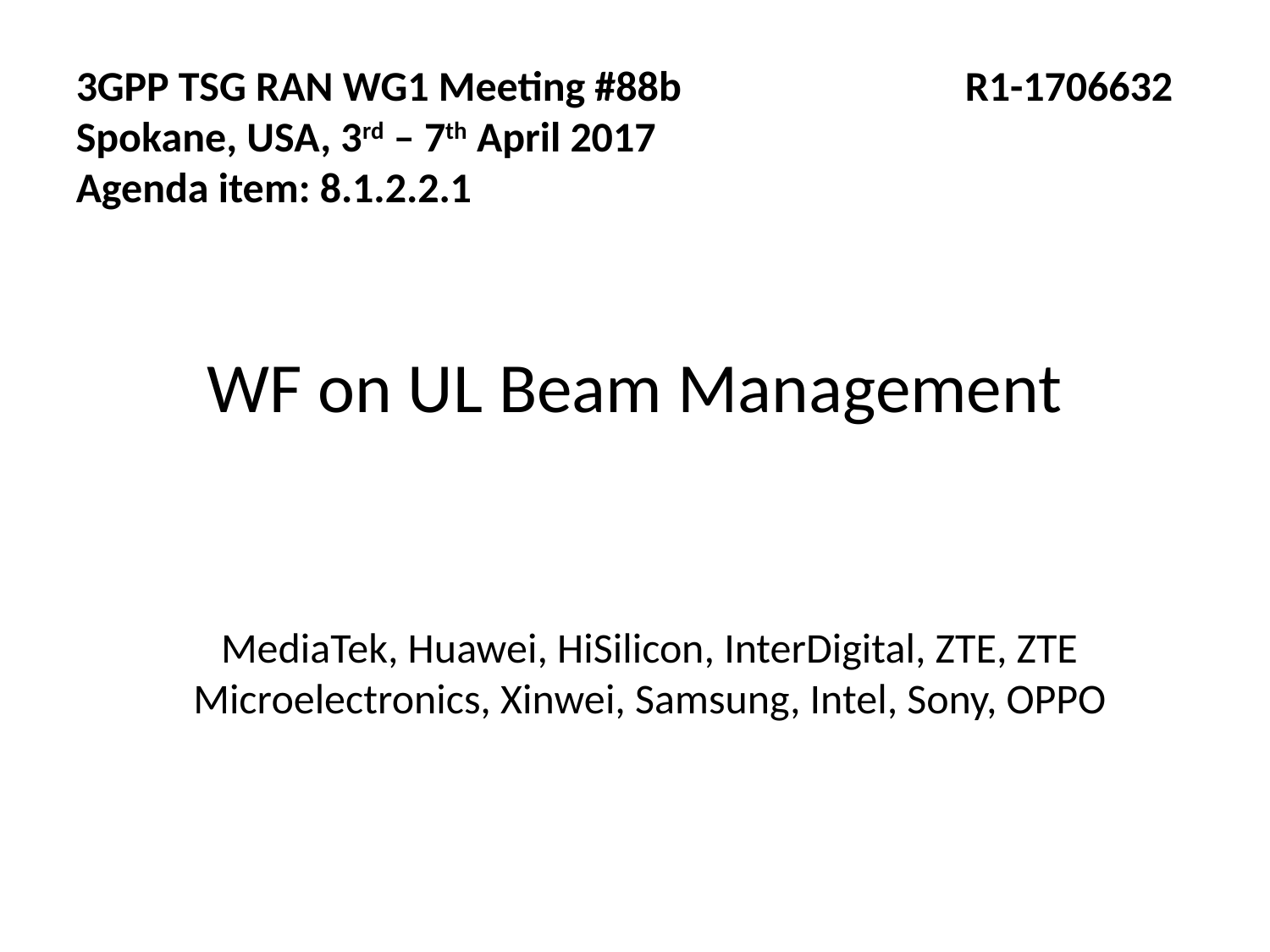

3GPP TSG RAN WG1 Meeting #88b             		R1-1706632
Spokane, USA, 3rd – 7th April 2017
Agenda item: 8.1.2.2.1
WF on UL Beam Management
MediaTek, Huawei, HiSilicon, InterDigital, ZTE, ZTE Microelectronics, Xinwei, Samsung, Intel, Sony, OPPO